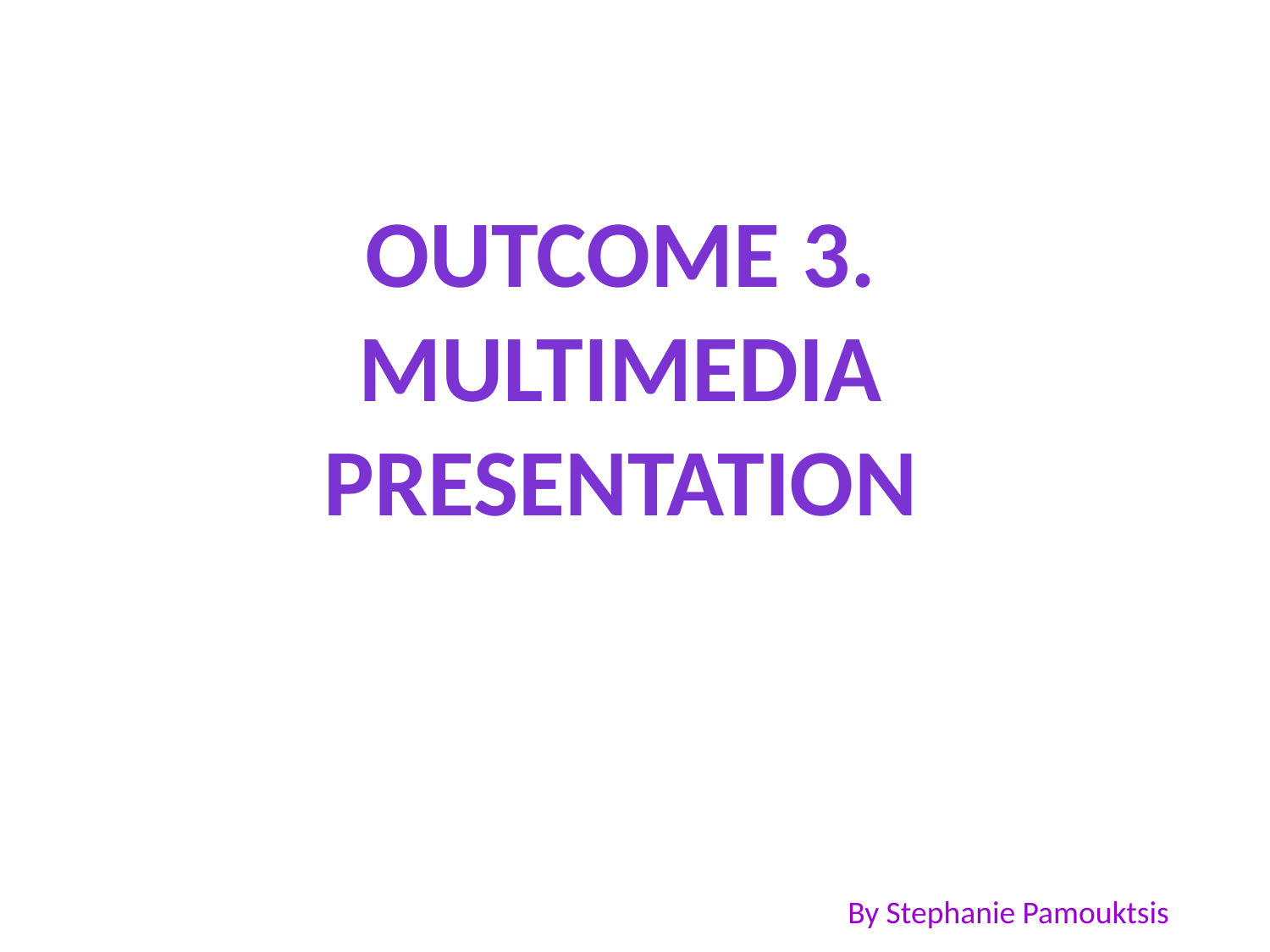

Outcome 3. Multimedia presentation
By Stephanie Pamouktsis